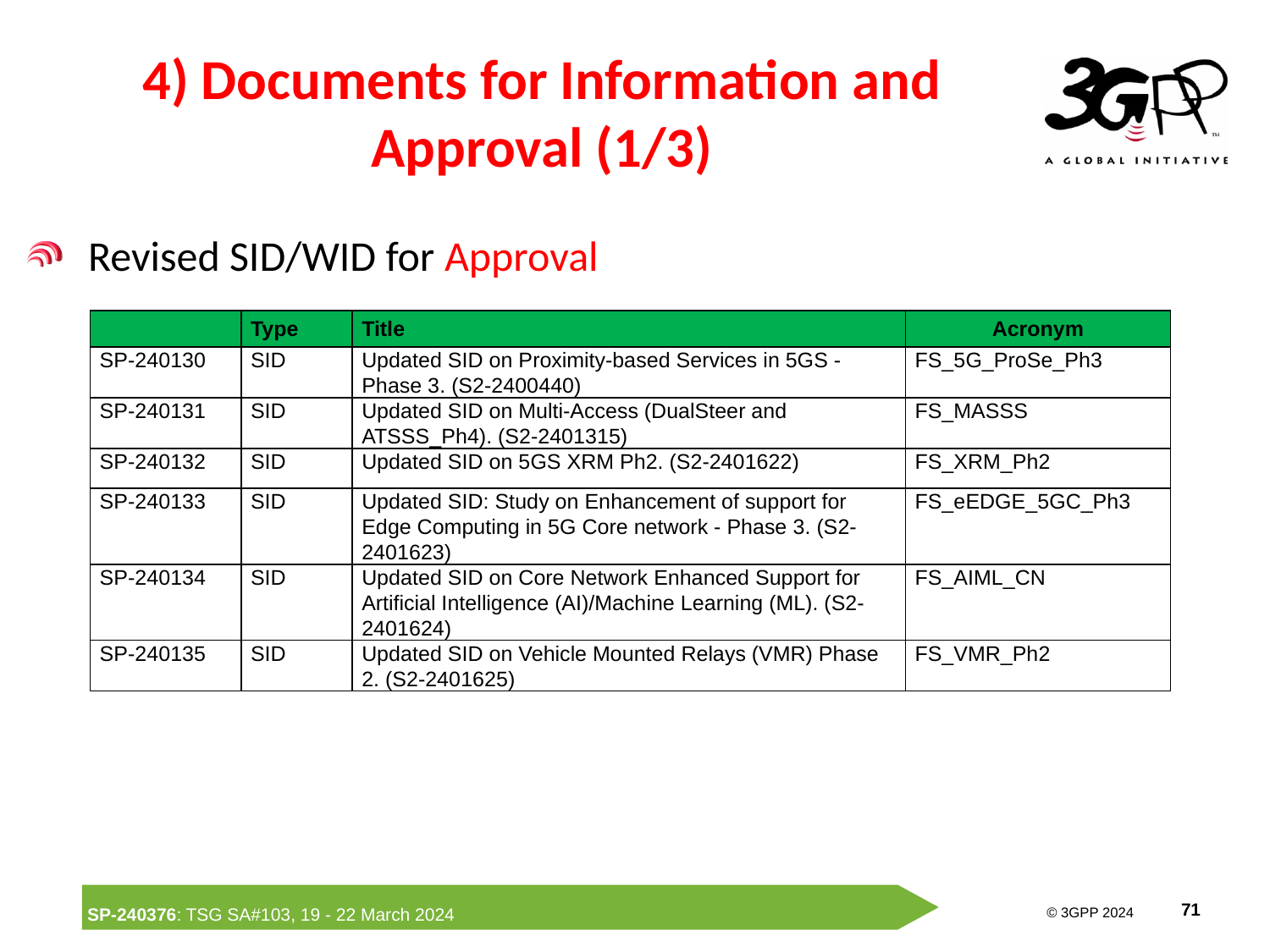

# 4) Documents for Information and Approval (1/3)
Revised SID/WID for Approval

|  | Type | Title | Acronym |
| --- | --- | --- | --- |
| SP-240130 | SID | Updated SID on Proximity-based Services in 5GS - Phase 3. (S2-2400440) | FS\_5G\_ProSe\_Ph3 |
| SP-240131 | SID | Updated SID on Multi-Access (DualSteer and ATSSS\_Ph4). (S2-2401315) | FS\_MASSS |
| SP-240132 | SID | Updated SID on 5GS XRM Ph2. (S2-2401622) | FS\_XRM\_Ph2 |
| SP-240133 | SID | Updated SID: Study on Enhancement of support for Edge Computing in 5G Core network - Phase 3. (S2-2401623) | FS\_eEDGE\_5GC\_Ph3 |
| SP-240134 | SID | Updated SID on Core Network Enhanced Support for Artificial Intelligence (AI)/Machine Learning (ML). (S2-2401624) | FS\_AIML\_CN |
| SP-240135 | SID | Updated SID on Vehicle Mounted Relays (VMR) Phase 2. (S2-2401625) | FS\_VMR\_Ph2 |